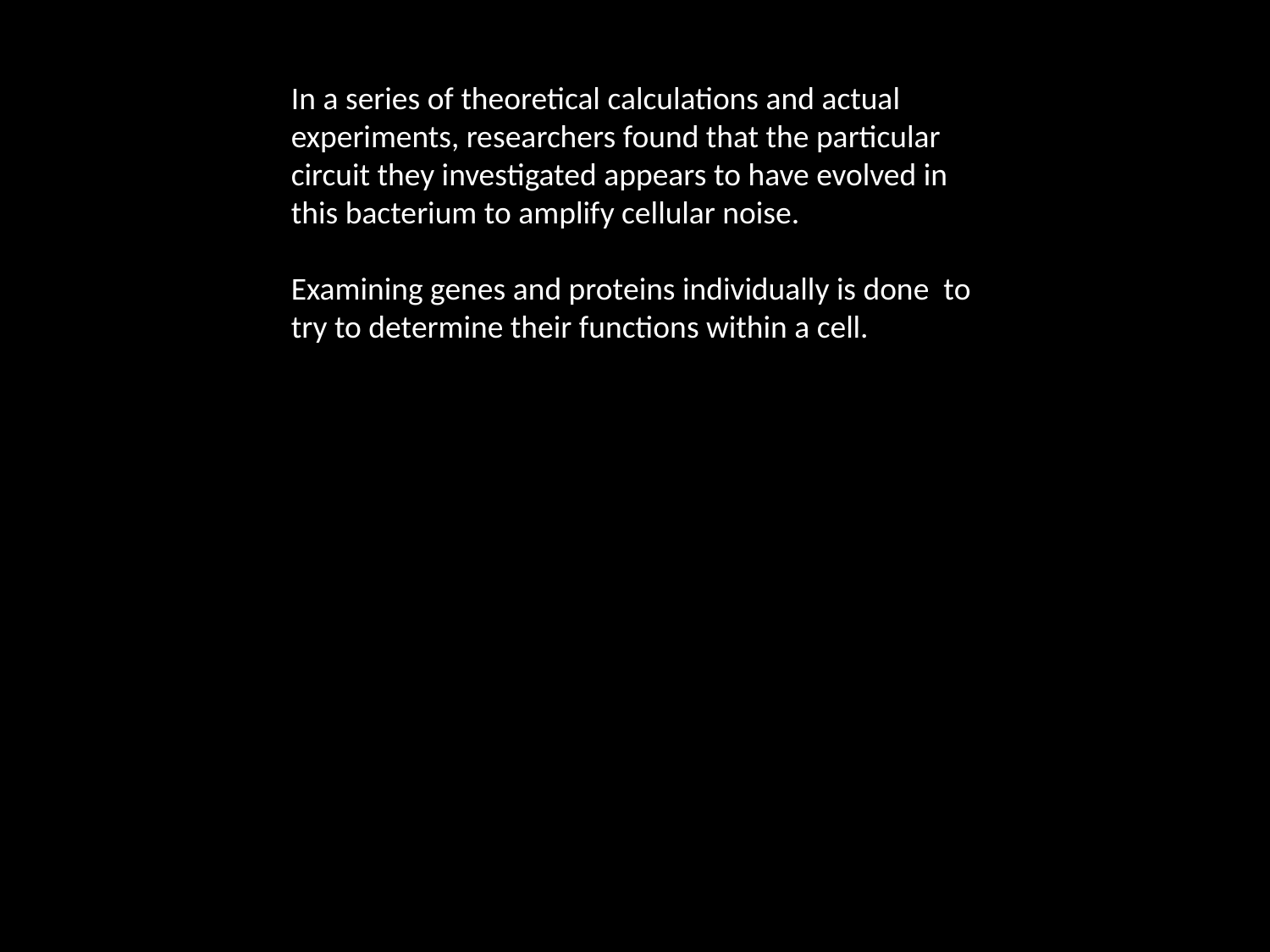

In a series of theoretical calculations and actual experiments, researchers found that the particular circuit they investigated appears to have evolved in this bacterium to amplify cellular noise.

Examining genes and proteins individually is done  to try to determine their functions within a cell.